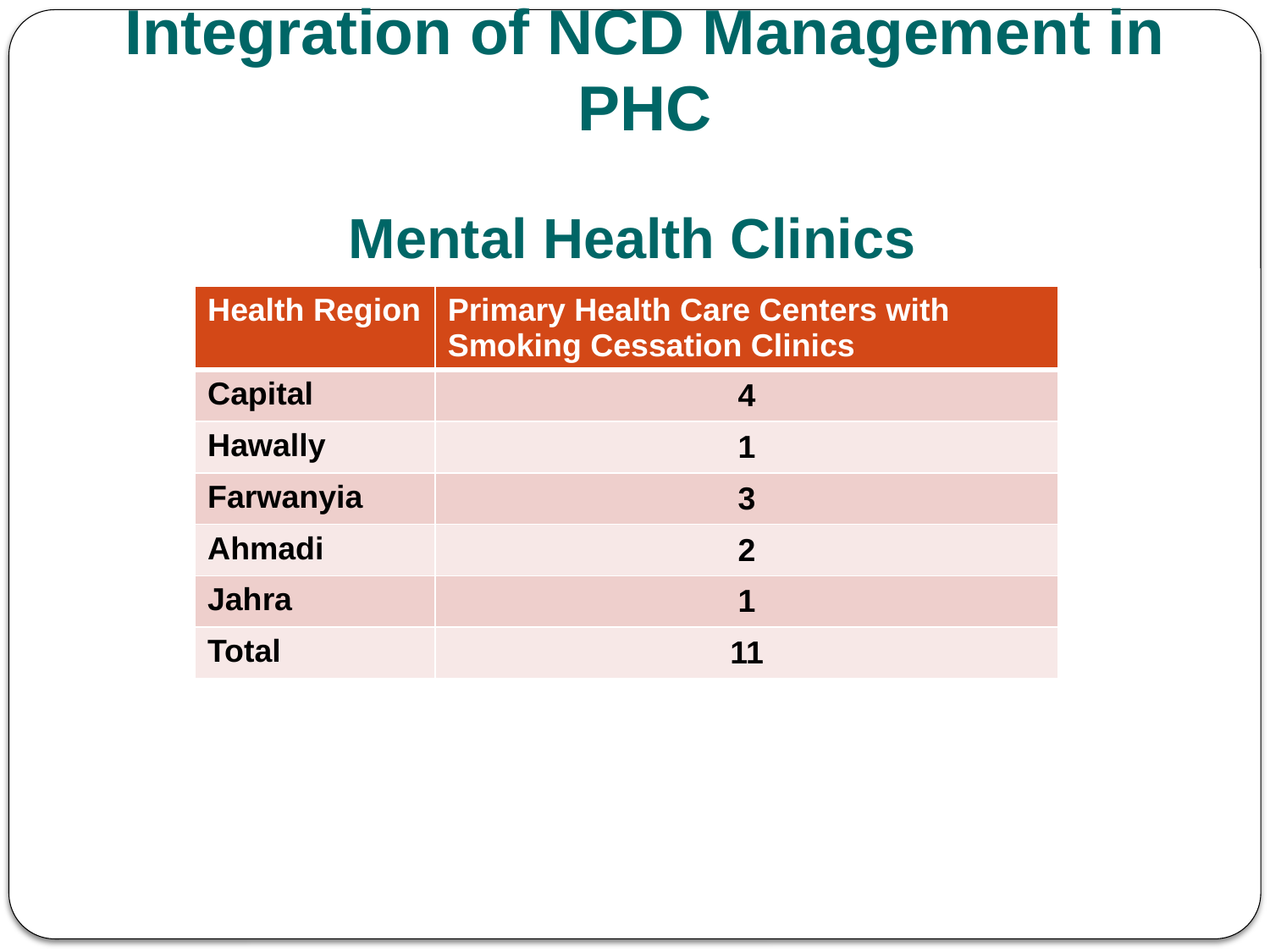

# Integration of NCD Management in PHC
Mental Health Clinics
| Health Region | Primary Health Care Centers with Smoking Cessation Clinics |
| --- | --- |
| Capital | 4 |
| Hawally | 1 |
| Farwanyia | 3 |
| Ahmadi | 2 |
| Jahra | 1 |
| Total | 11 |